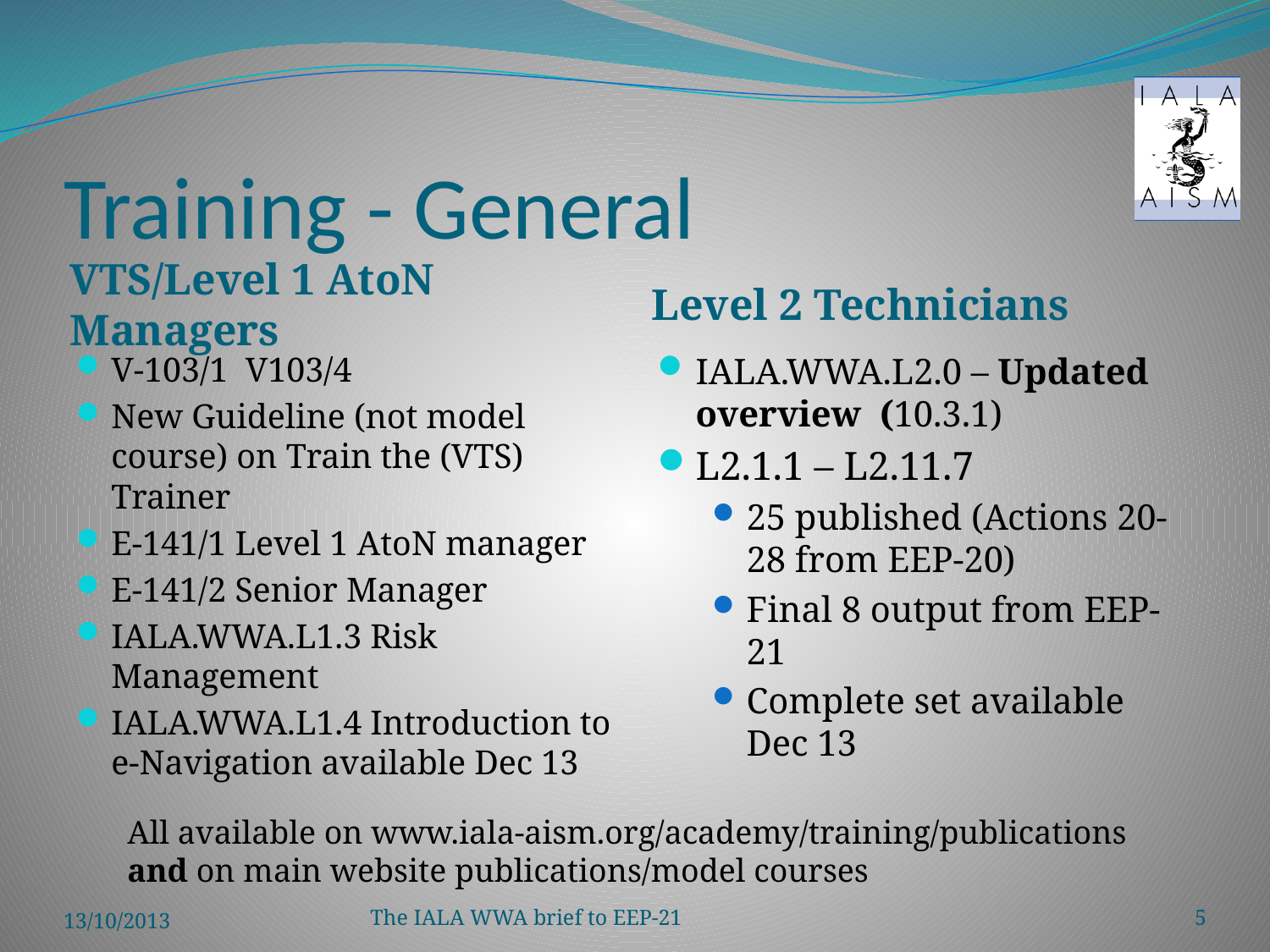

# Training - General
VTS/Level 1 AtoN Managers
Level 2 Technicians
V-103/1  V103/4
New Guideline (not model course) on Train the (VTS) Trainer
E-141/1 Level 1 AtoN manager
E-141/2 Senior Manager
IALA.WWA.L1.3 Risk Management
IALA.WWA.L1.4 Introduction to e-Navigation available Dec 13

IALA.WWA.L2.0 – Updated overview  (10.3.1)
L2.1.1 – L2.11.7
25 published (Actions 20-28 from EEP-20)
Final 8 output from EEP-21
Complete set available Dec 13
All available on www.iala-aism.org/academy/training/publications and on main website publications/model courses
13/10/2013
The IALA WWA brief to EEP-21
5